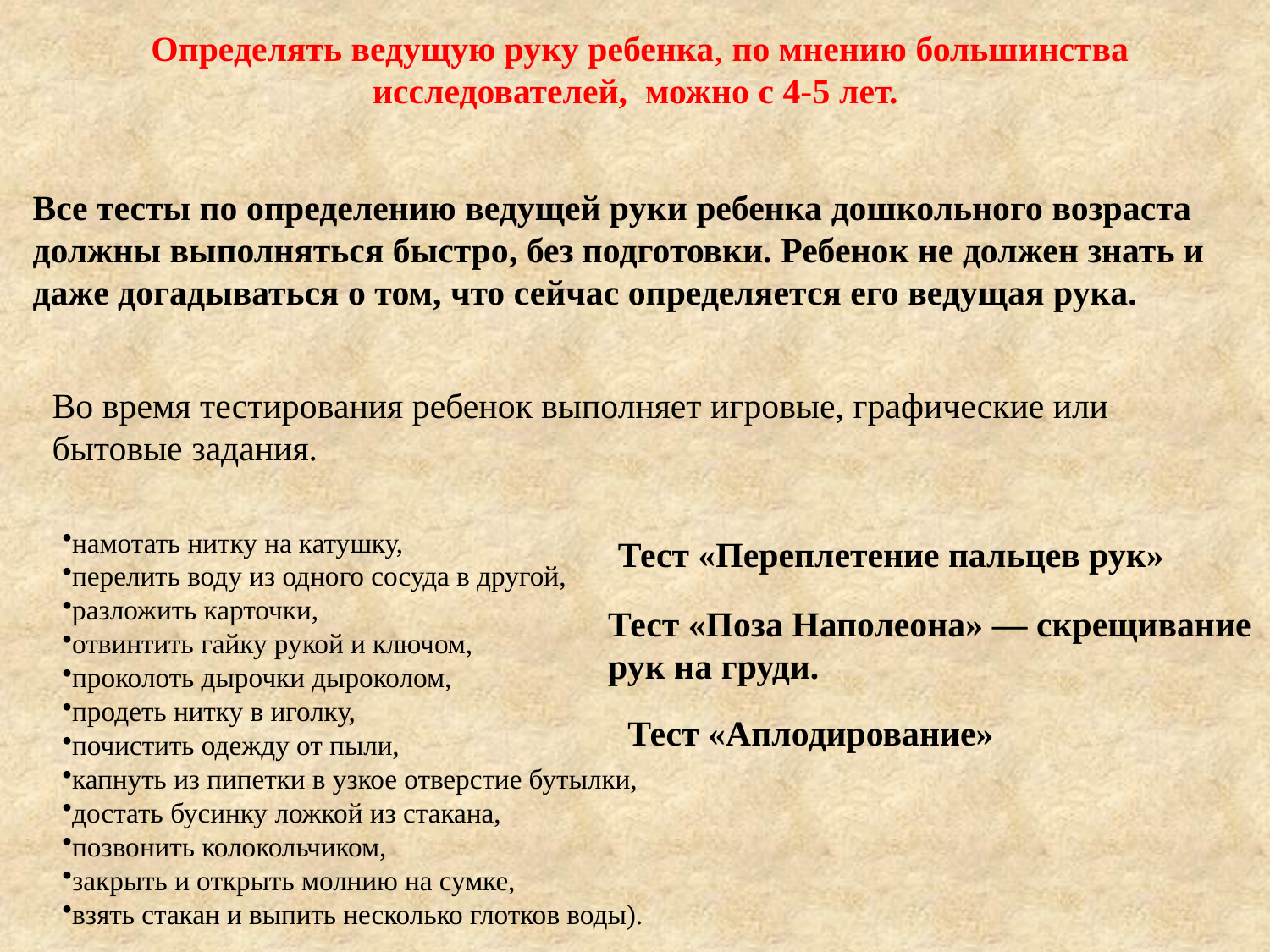

Определять ведущую руку ребенка, по мнению большинства исследователей,  можно с 4-5 лет.
Все тесты по определению ведущей руки ребенка дошкольного возраста должны выполняться быстро, без подготовки. Ребенок не должен знать и даже догадываться о том, что сейчас определяется его ведущая рука.
Во время тестирования ребенок выполняет игровые, графические или бытовые задания.
намотать нитку на катушку,
перелить воду из одного сосуда в другой,
разложить карточки,
отвинтить гайку рукой и ключом,
проколоть дырочки дыроколом,
продеть нитку в иголку,
почистить одежду от пыли,
капнуть из пипетки в узкое отверстие бутылки,
достать бусинку ложкой из стакана,
позвонить колокольчиком,
закрыть и открыть молнию на сумке,
взять стакан и выпить несколько глотков воды).
Тест «Переплетение пальцев рук»
Тест «Поза Наполеона» — скрещивание рук на груди.
Тест «Аплодирование»